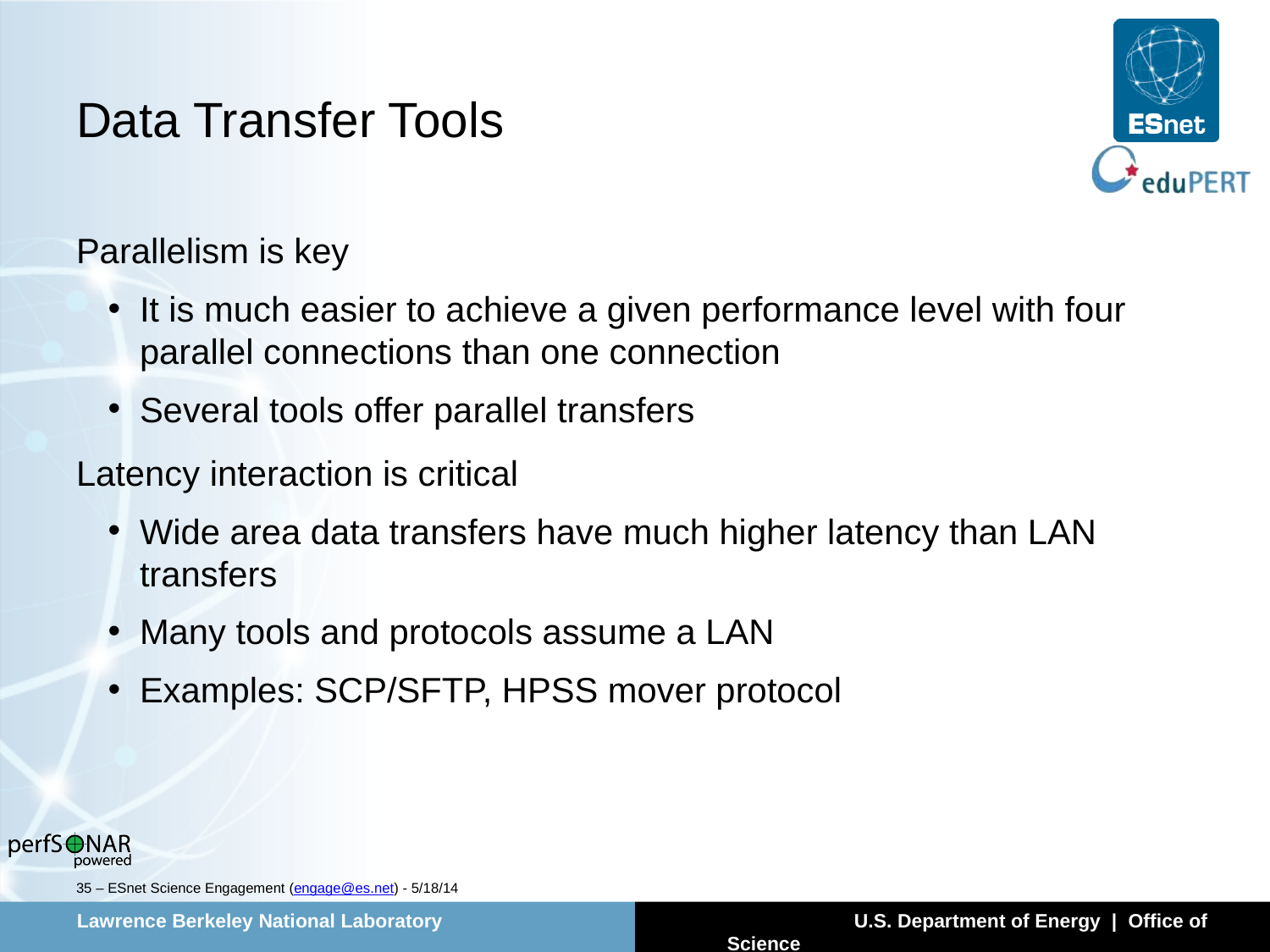

# Data Transfer Tools
Parallelism is key
It is much easier to achieve a given performance level with four parallel connections than one connection
Several tools offer parallel transfers
Latency interaction is critical
Wide area data transfers have much higher latency than LAN transfers
Many tools and protocols assume a LAN
Examples: SCP/SFTP, HPSS mover protocol
35 – ESnet Science Engagement (engage@es.net) - 5/18/14